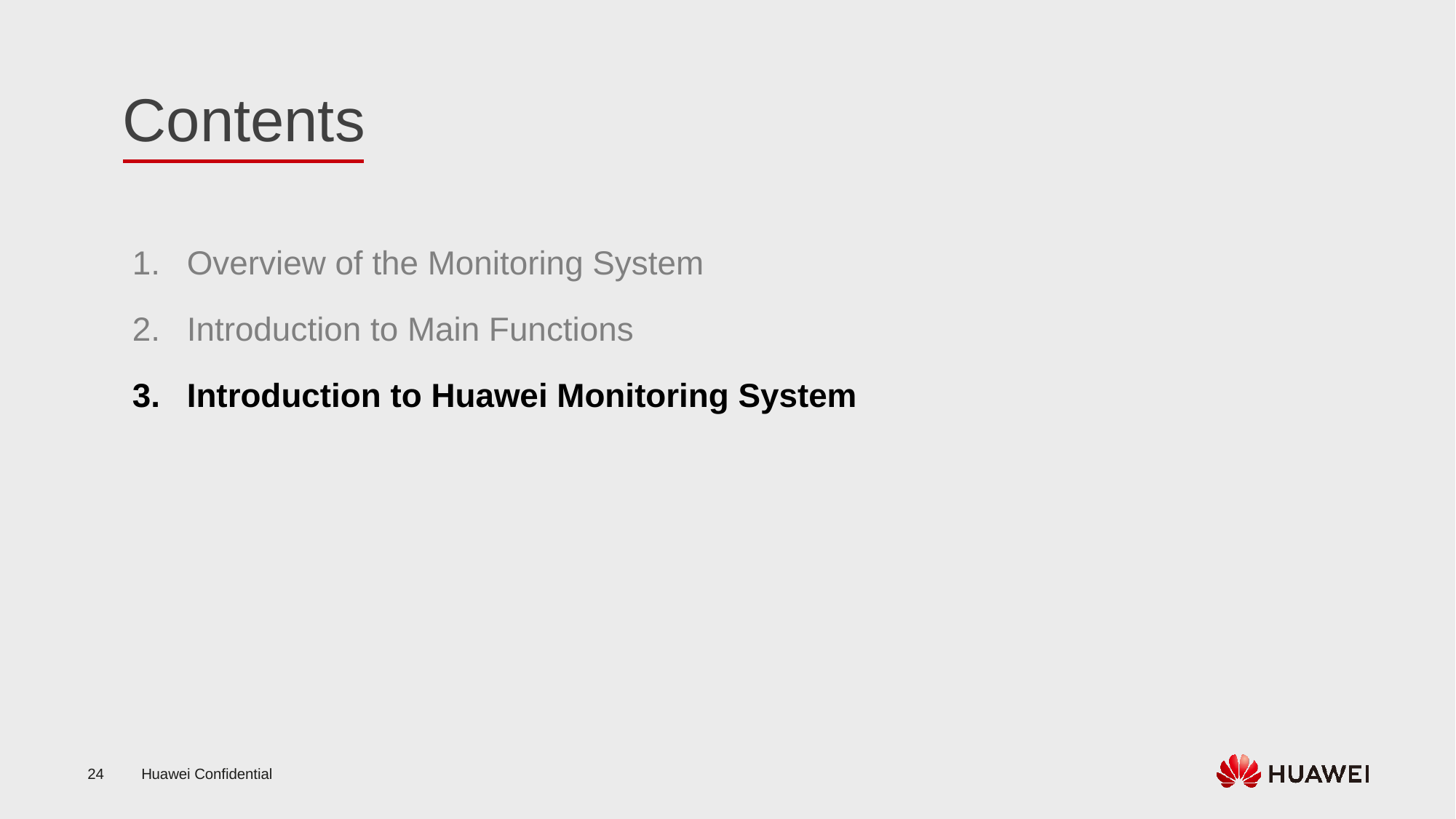

Overview of the Monitoring System
Introduction to Main Functions
Introduction to Huawei Monitoring System